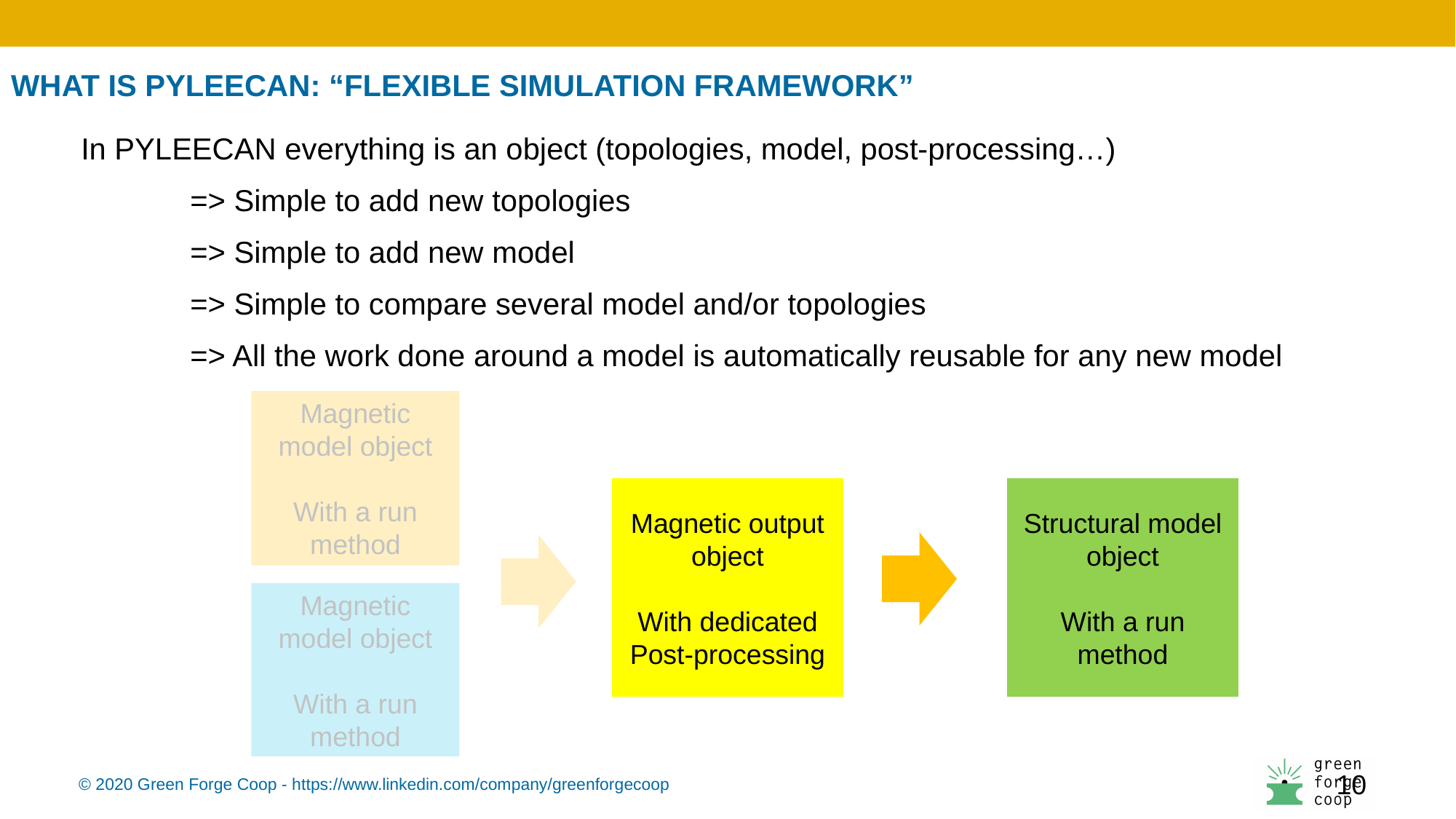

What is Pyleecan: “flexible simulation framework”
In PYLEECAN everything is an object (topologies, model, post-processing…)
	=> Simple to add new topologies
	=> Simple to add new model
	=> Simple to compare several model and/or topologies
	=> All the work done around a model is automatically reusable for any new model

Magnetic model object

With a run method
Magnetic output object

With dedicated
Post-processing
Structural model object

With a run method

Magnetic model object

With a run method
10